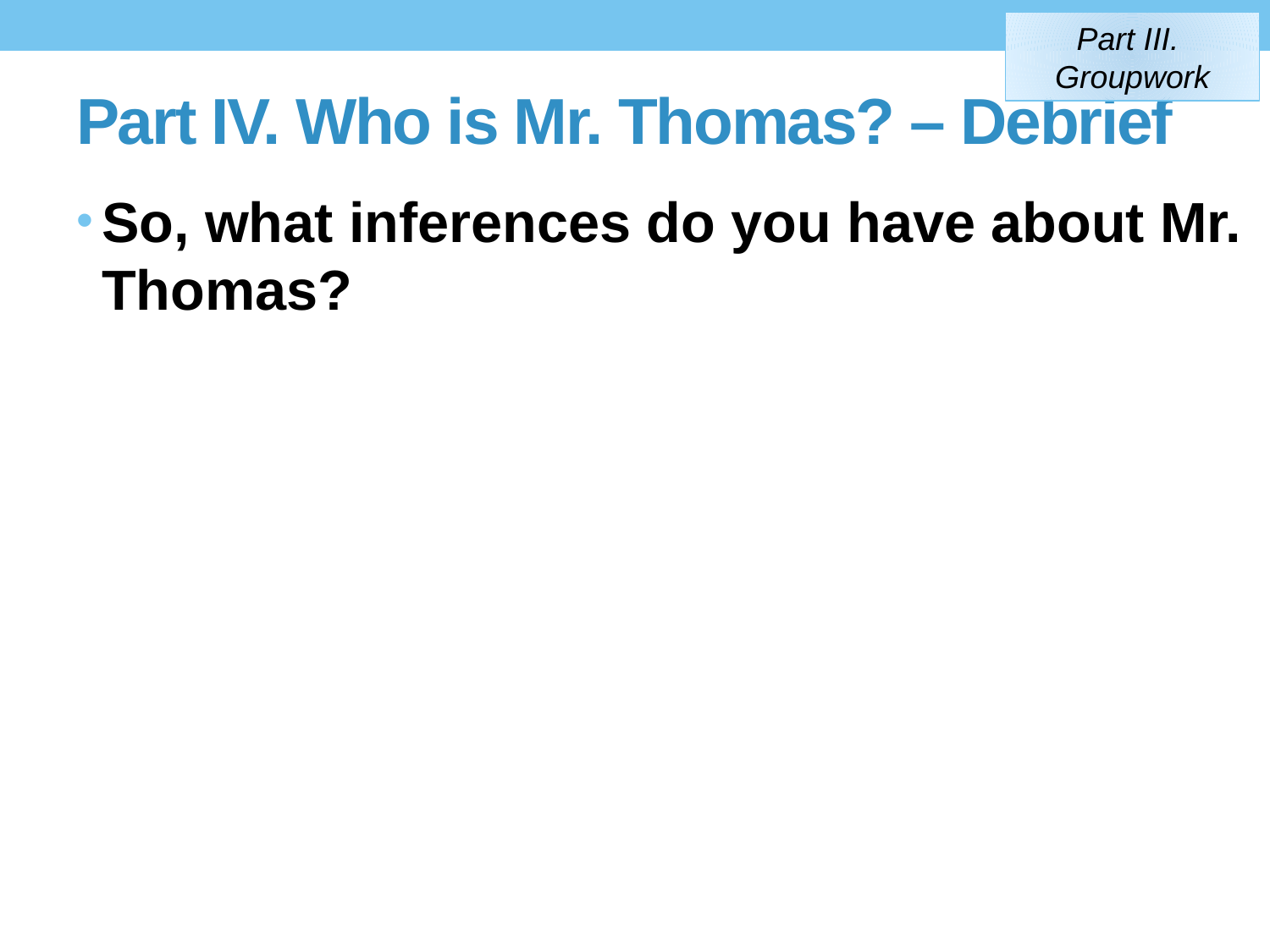

Part III.  Groupwork
# Part IV. Who is Mr. Thomas? – Debrief
So, what inferences do you have about Mr. Thomas?